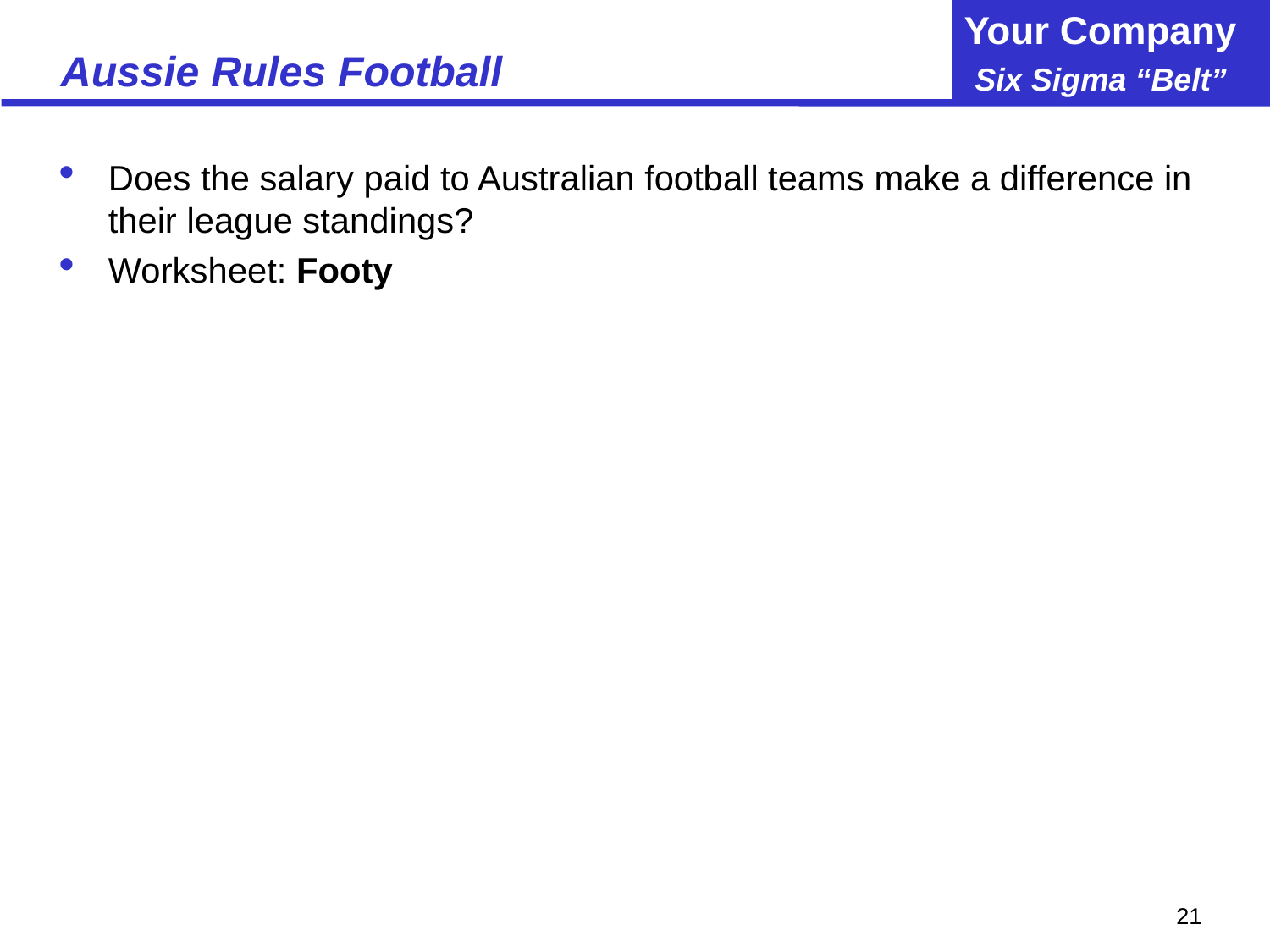

# Aussie Rules Football
Does the salary paid to Australian football teams make a difference in their league standings?
Worksheet: Footy